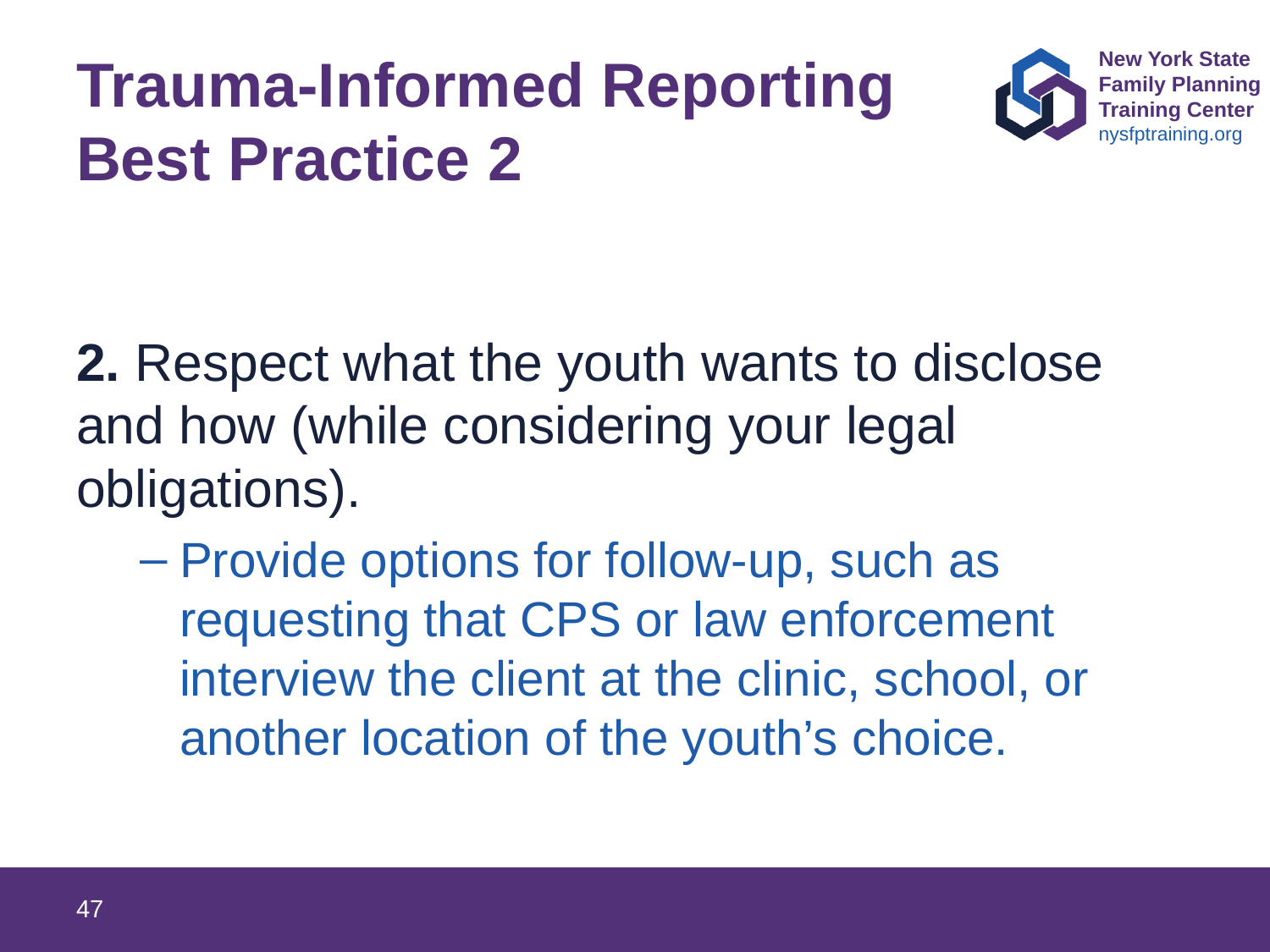

# Trauma-Informed Reporting Best Practice 2
2. Respect what the youth wants to disclose and how (while considering your legal obligations).
Provide options for follow-up, such as requesting that CPS or law enforcement interview the client at the clinic, school, or another location of the youth’s choice.
47